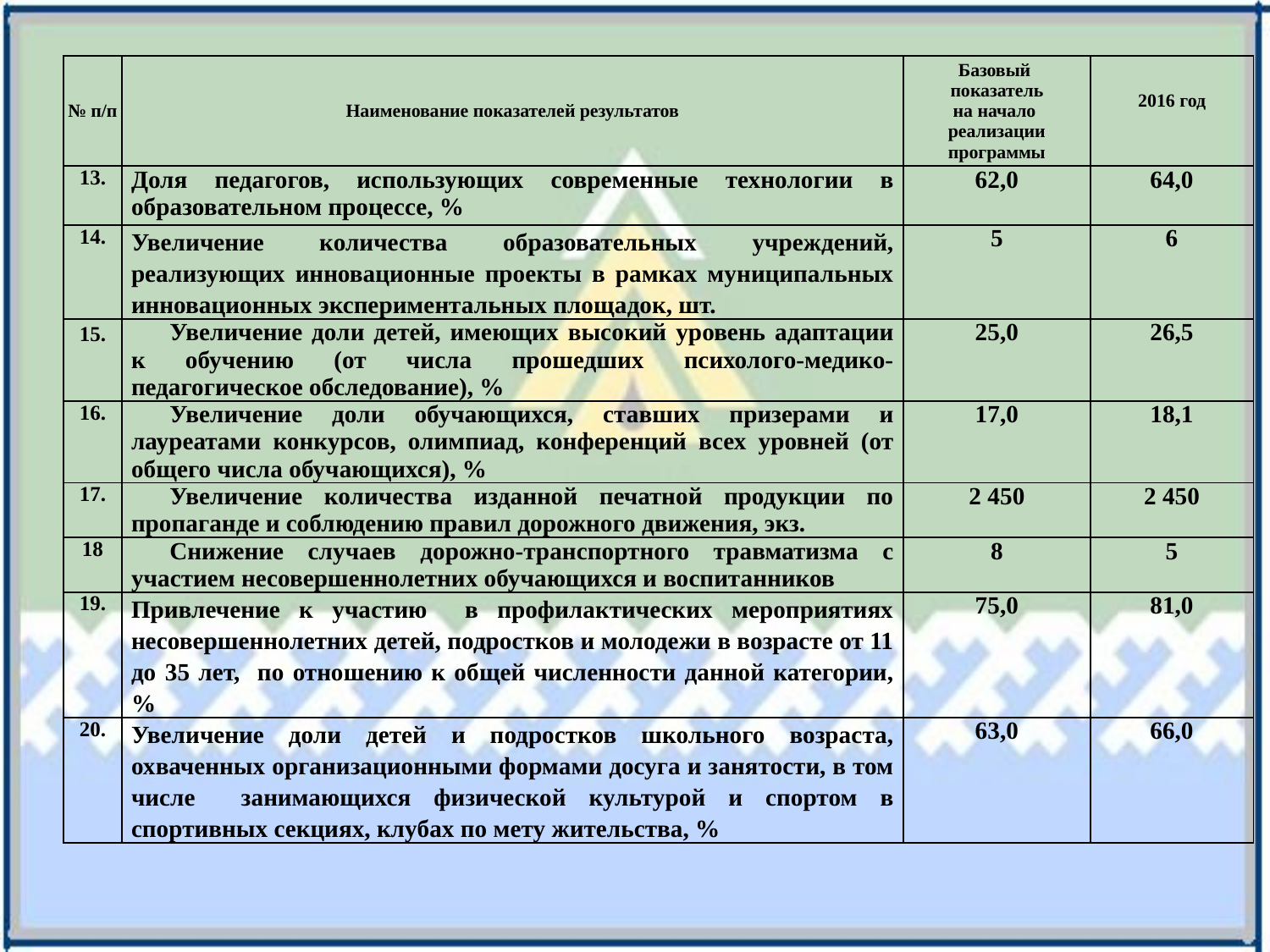

| № п/п | Наименование показателей результатов | Базовый показатель на начало реализации программы | 2016 год |
| --- | --- | --- | --- |
| 13. | Доля педагогов, использующих современные технологии в образовательном процессе, % | 62,0 | 64,0 |
| 14. | Увеличение количества образовательных учреждений, реализующих инновационные проекты в рамках муниципальных инновационных экспериментальных площадок, шт. | 5 | 6 |
| 15. | Увеличение доли детей, имеющих высокий уровень адаптации к обучению (от числа прошедших психолого-медико-педагогическое обследование), % | 25,0 | 26,5 |
| 16. | Увеличение доли обучающихся, ставших призерами и лауреатами конкурсов, олимпиад, конференций всех уровней (от общего числа обучающихся), % | 17,0 | 18,1 |
| 17. | Увеличение количества изданной печатной продукции по пропаганде и соблюдению правил дорожного движения, экз. | 2 450 | 2 450 |
| 18 | Снижение случаев дорожно-транспортного травматизма с участием несовершеннолетних обучающихся и воспитанников | 8 | 5 |
| 19. | Привлечение к участию в профилактических мероприятиях несовершеннолетних детей, подростков и молодежи в возрасте от 11 до 35 лет, по отношению к общей численности данной категории, % | 75,0 | 81,0 |
| 20. | Увеличение доли детей и подростков школьного возраста, охваченных организационными формами досуга и занятости, в том числе занимающихся физической культурой и спортом в спортивных секциях, клубах по мету жительства, % | 63,0 | 66,0 |